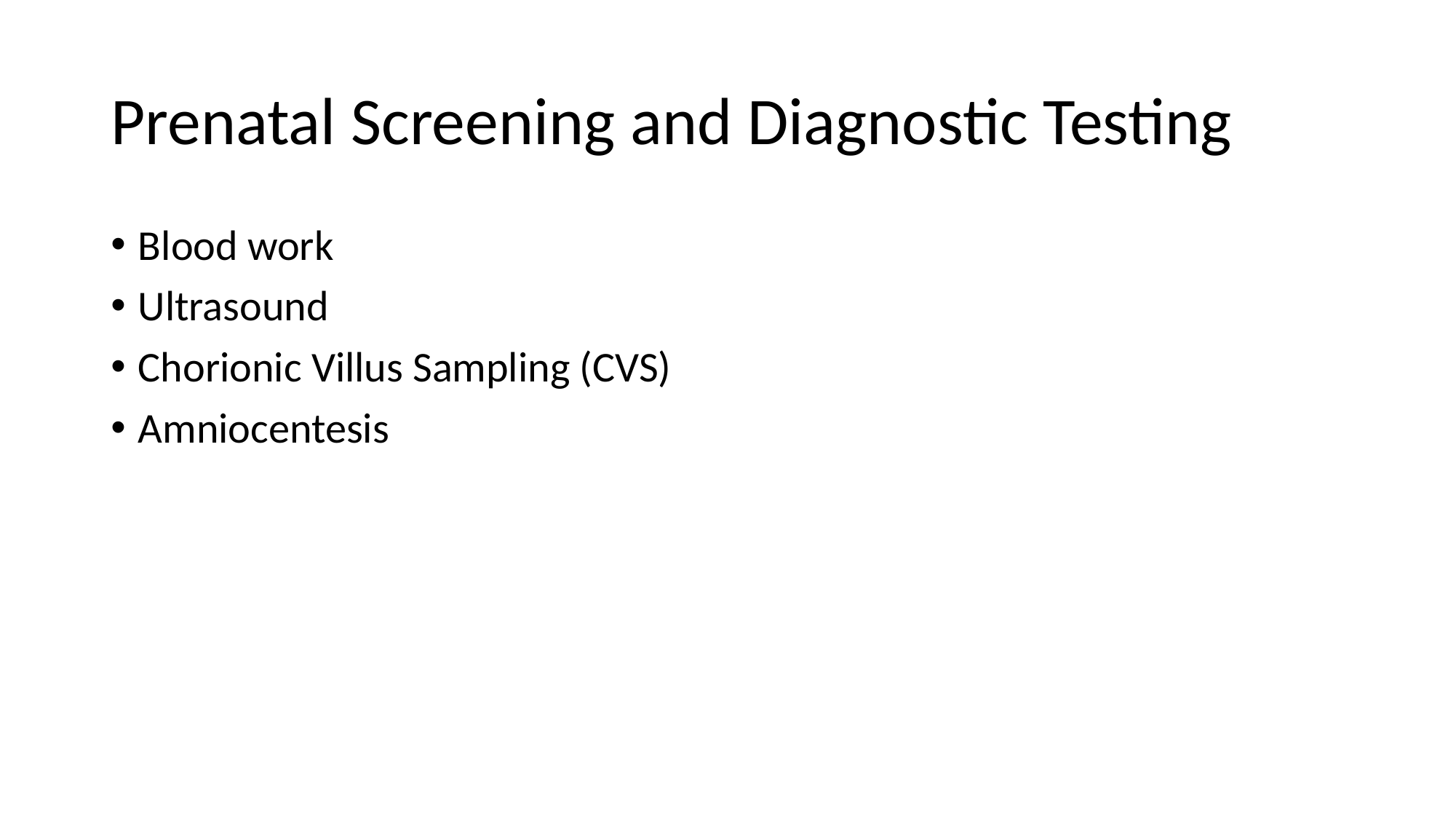

# Prenatal Screening and Diagnostic Testing
Blood work
Ultrasound
Chorionic Villus Sampling (CVS)
Amniocentesis